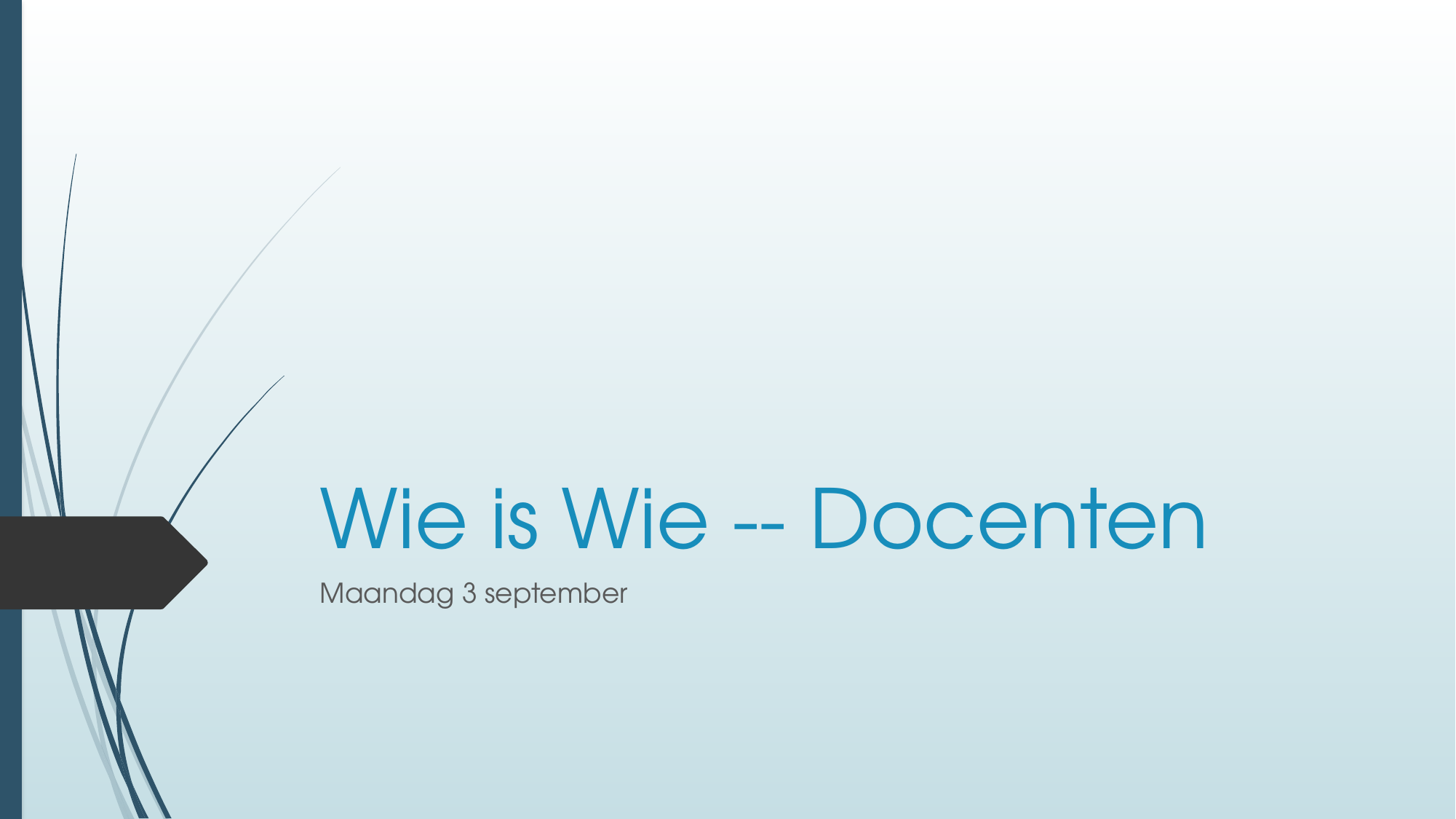

# Wie is Wie -- Docenten
Maandag 3 september